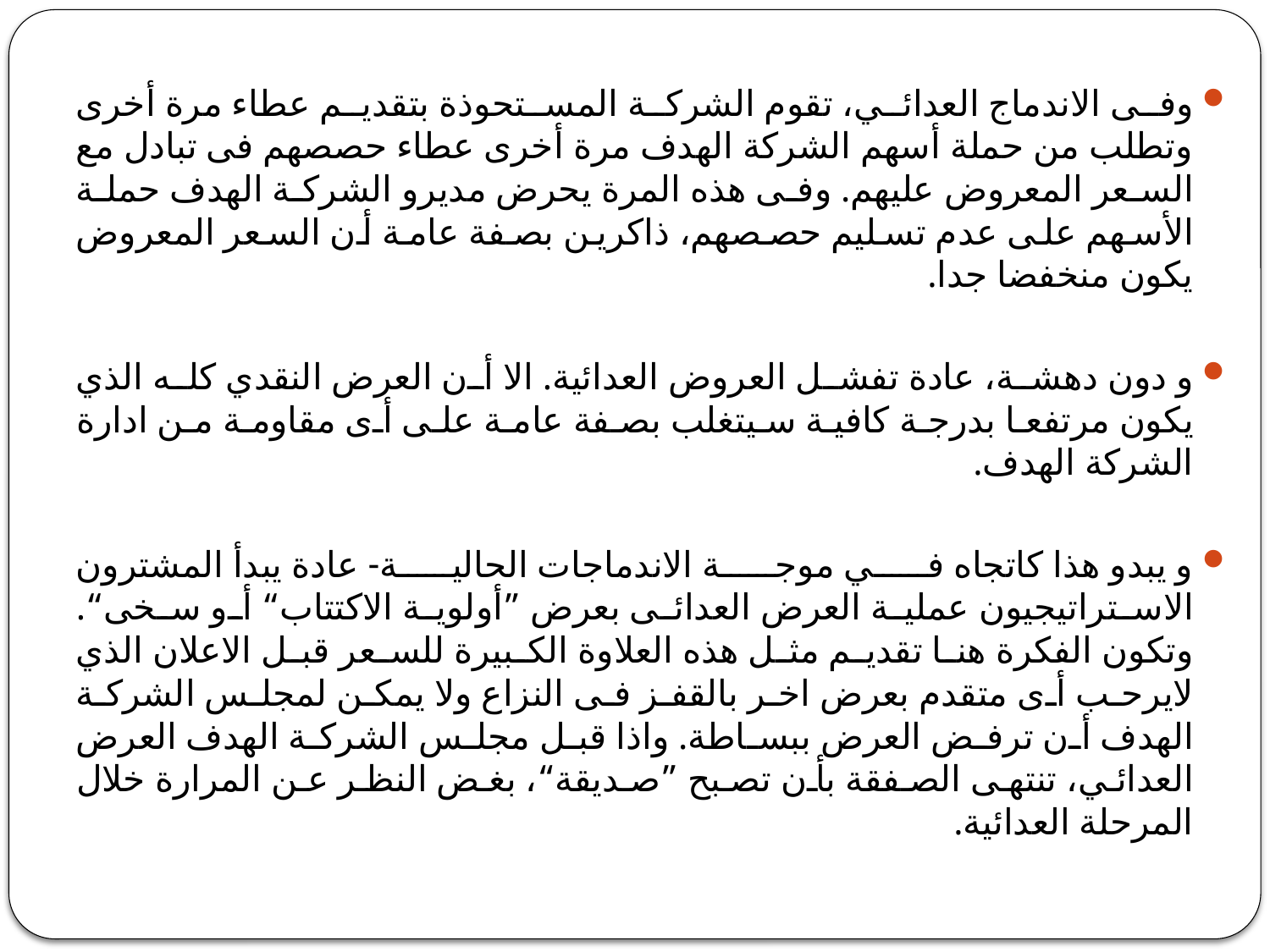

#
وفى الاندماج العدائي، تقوم الشركة المستحوذة بتقديم عطاء مرة أخرى وتطلب من حملة أسهم الشركة الهدف مرة أخرى عطاء حصصهم فى تبادل مع السعر المعروض عليهم. وفى هذه المرة يحرض مديرو الشركة الهدف حملة الأسهم على عدم تسليم حصصهم، ذاكرين بصفة عامة أن السعر المعروض يكون منخفضا جدا.

و دون دهشة، عادة تفشل العروض العدائية. الا أن العرض النقدي كله الذي يكون مرتفعا بدرجة كافية سيتغلب بصفة عامة على أى مقاومة من ادارة الشركة الهدف.

و يبدو هذا كاتجاه في موجة الاندماجات الحالية- عادة يبدأ المشترون الاستراتيجيون عملية العرض العدائى بعرض ”أولوية الاكتتاب“ أو سخى“. وتكون الفكرة هنا تقديم مثل هذه العلاوة الكبيرة للسعر قبل الاعلان الذي لايرحب أى متقدم بعرض اخر بالقفز فى النزاع ولا يمكن لمجلس الشركة الهدف أن ترفض العرض ببساطة. واذا قبل مجلس الشركة الهدف العرض العدائي، تنتهى الصفقة بأن تصبح ”صديقة“، بغض النظر عن المرارة خلال المرحلة العدائية.